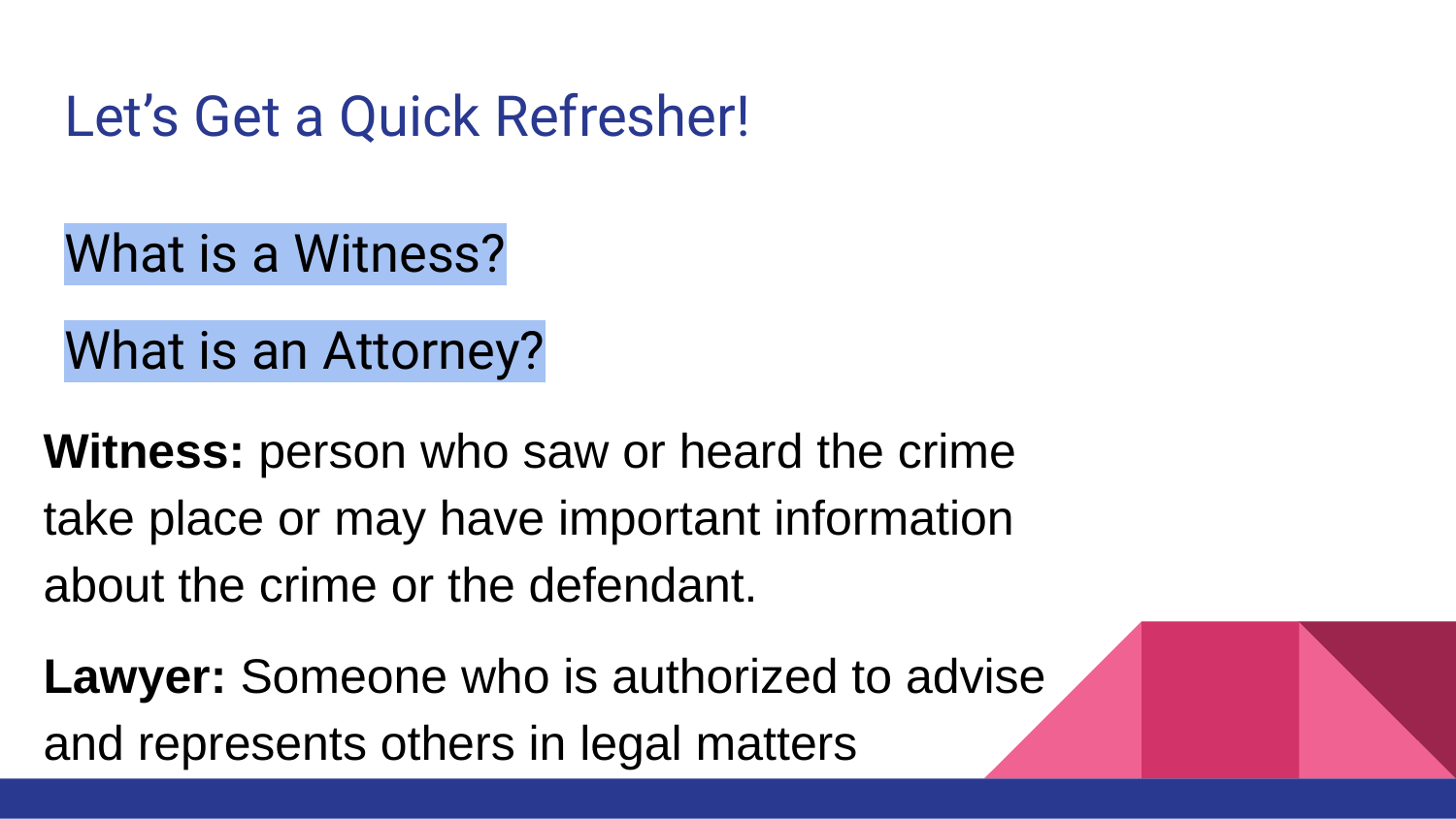

# Let’s Get a Quick Refresher!
What is a Witness?
What is an Attorney?

Witness: person who saw or heard the crime take place or may have important information about the crime or the defendant.
Lawyer: Someone who is authorized to advise and represents others in legal matters